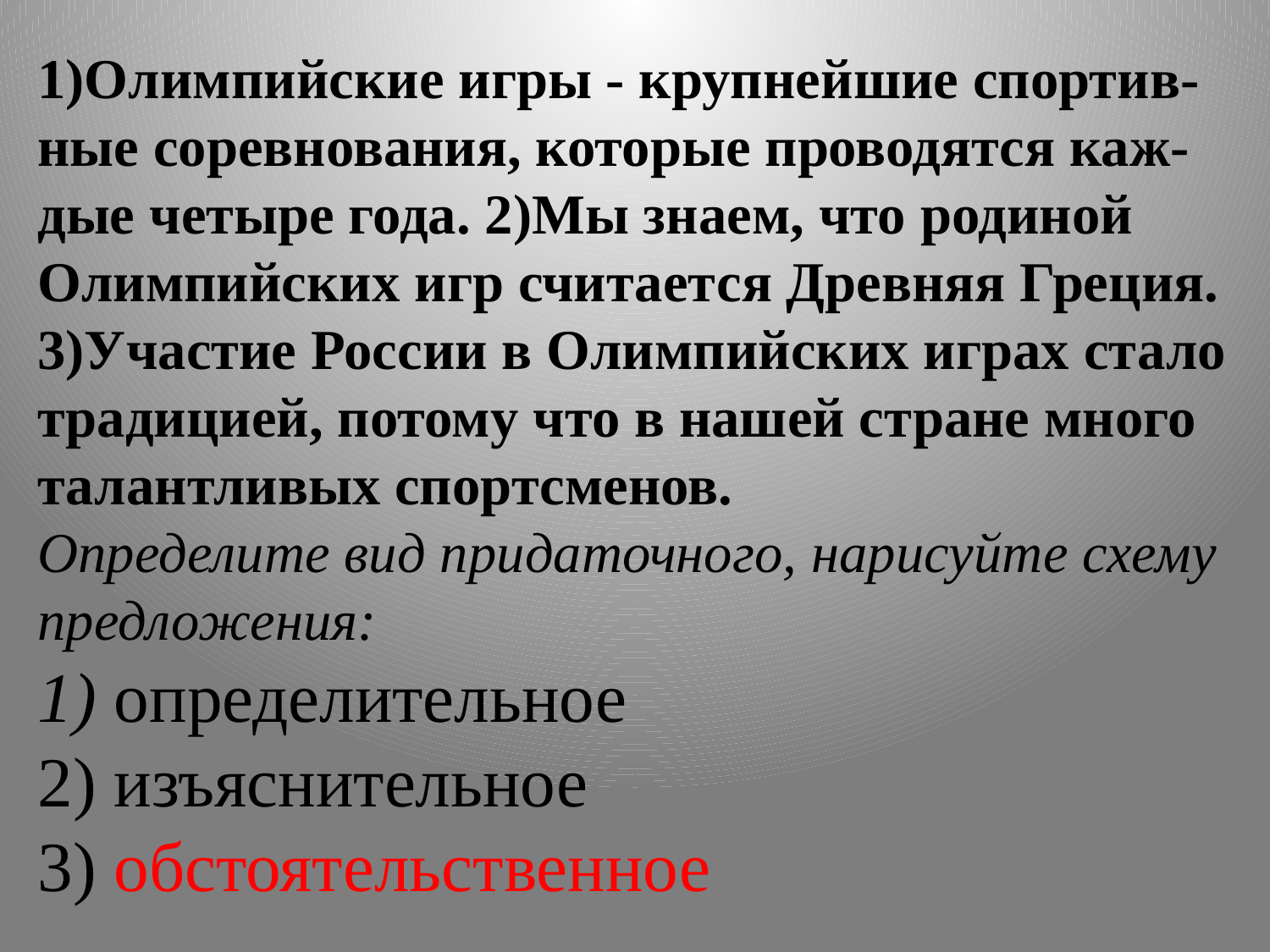

# 1)Олимпийские игры - крупнейшие спортив-ные соревнования, которые проводятся каж-дые четыре года. 2)Мы знаем, что родиной Олимпийских игр считается Древняя Греция. 3)Участие России в Олимпийских играх стало традицией, потому что в нашей стране много талантливых спортсменов. Определите вид придаточного, нарисуйте схему предложения: 1) определительное 2) изъяснительное 3) обстоятельственное